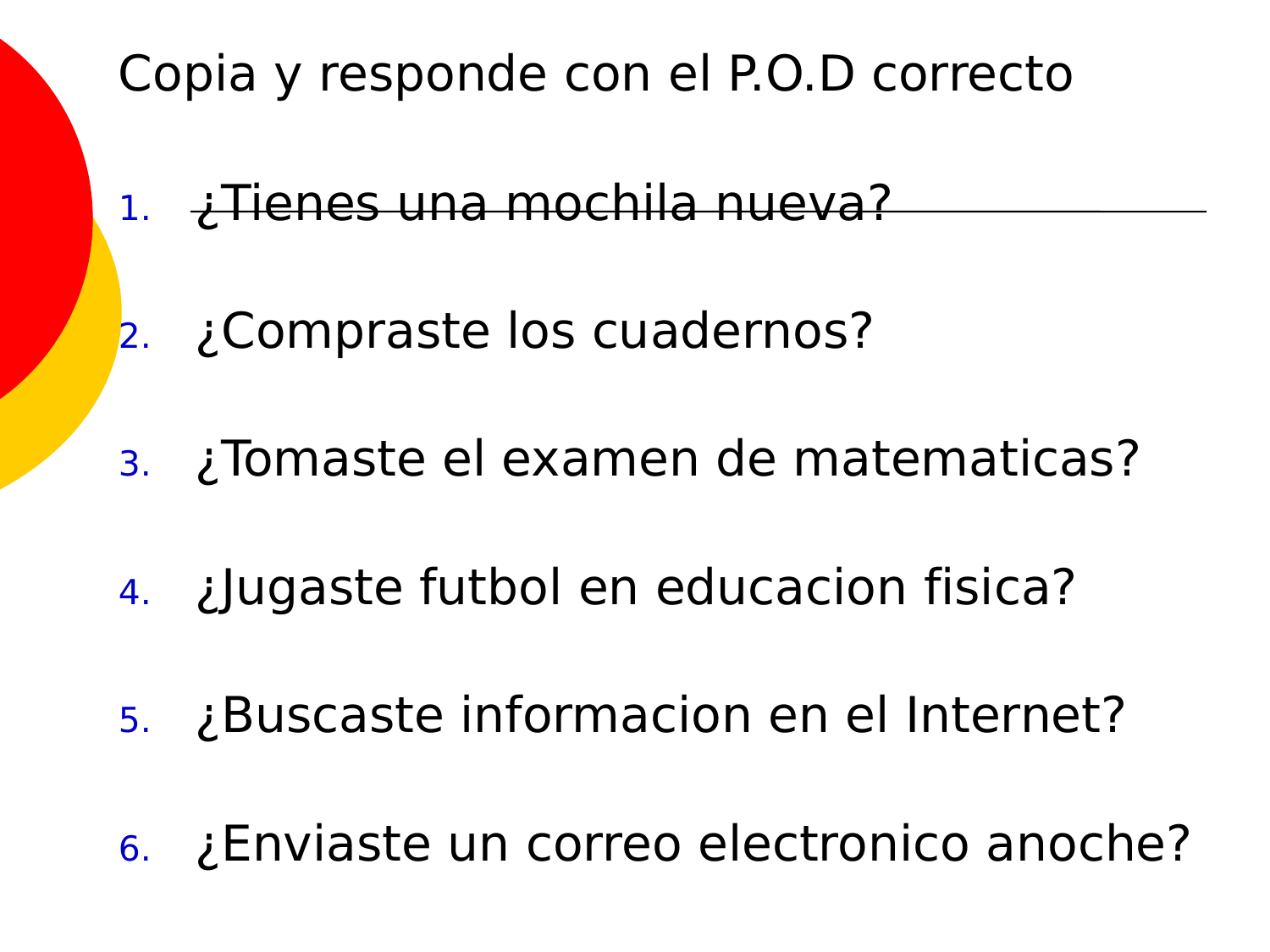

Copia y responde con el P.O.D correcto
¿Tienes una mochila nueva?
¿Compraste los cuadernos?
¿Tomaste el examen de matematicas?
¿Jugaste futbol en educacion fisica?
¿Buscaste informacion en el Internet?
¿Enviaste un correo electronico anoche?